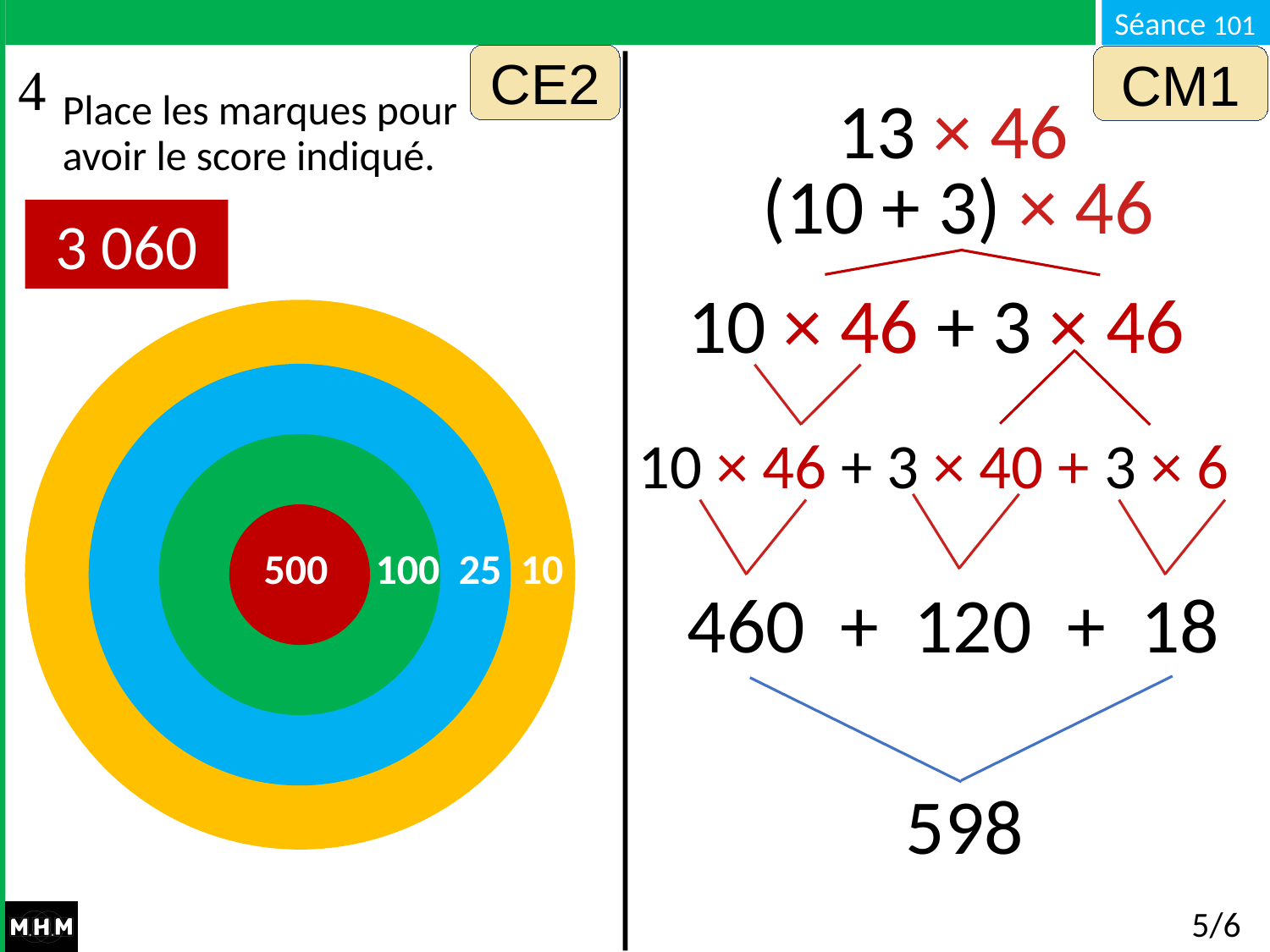

CE2
CM1

Place les marques pour avoir le score indiqué.
13 × 46
(10 + 3) × 46
3 060
10 × 46 + 3 × 46

   500     100  25  10
10 × 46 + 3 × 40 + 3 × 6
460  +  120  +  18
    598
# 5/6